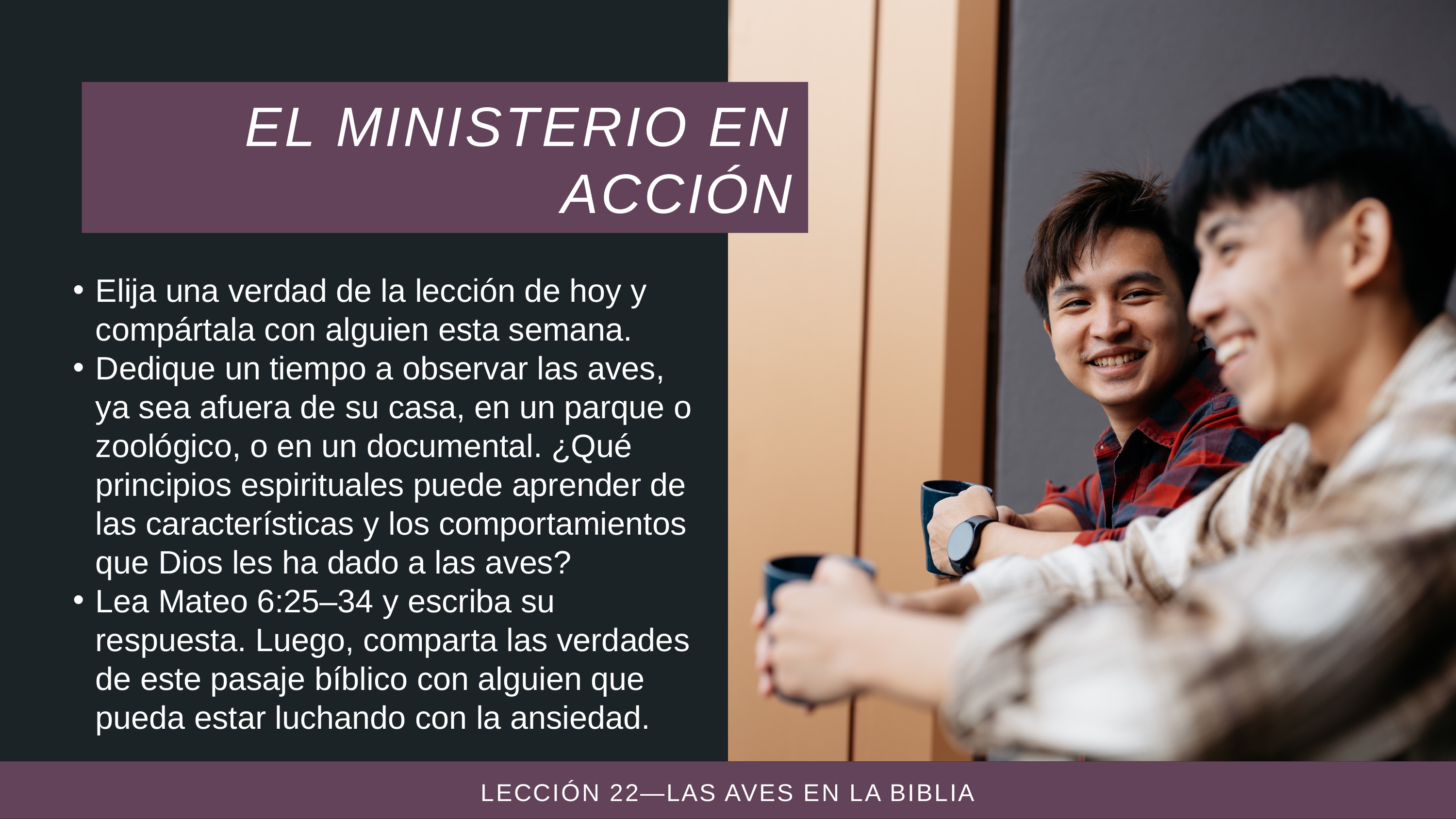

Elija una verdad de la lección de hoy y compártala con alguien esta semana.
Dedique un tiempo a observar las aves, ya sea afuera de su casa, en un parque o zoológico, o en un documental. ¿Qué principios espirituales puede aprender de las características y los comportamientos que Dios les ha dado a las aves?
Lea Mateo 6:25–34 y escriba su respuesta. Luego, comparta las verdades de este pasaje bíblico con alguien que pueda estar luchando con la ansiedad.